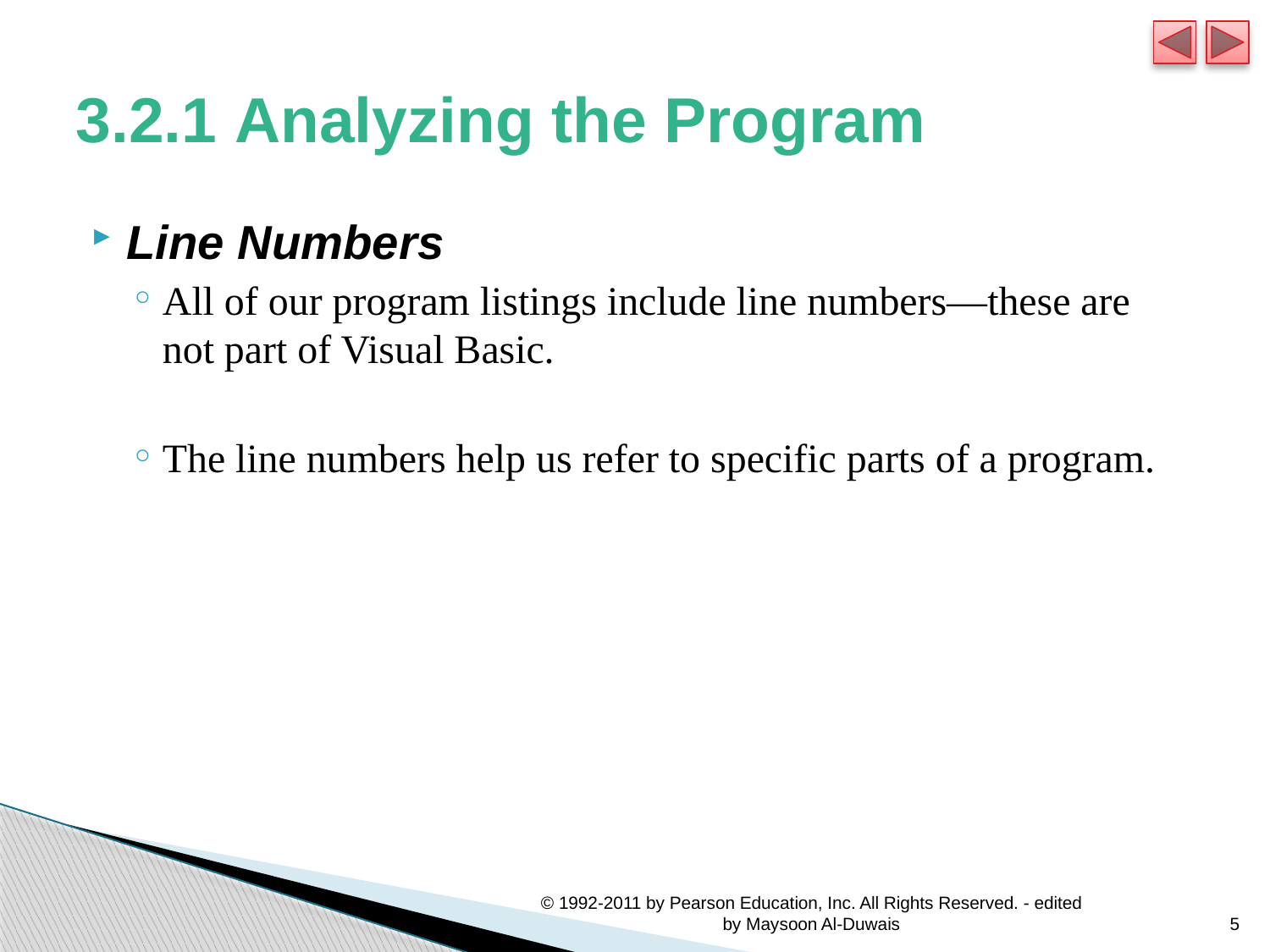

# 3.2.1 Analyzing the Program
Line Numbers
All of our program listings include line numbers—these are not part of Visual Basic.

The line numbers help us refer to specific parts of a program.

© 1992-2011 by Pearson Education, Inc. All Rights Reserved. - edited by Maysoon Al-Duwais
5